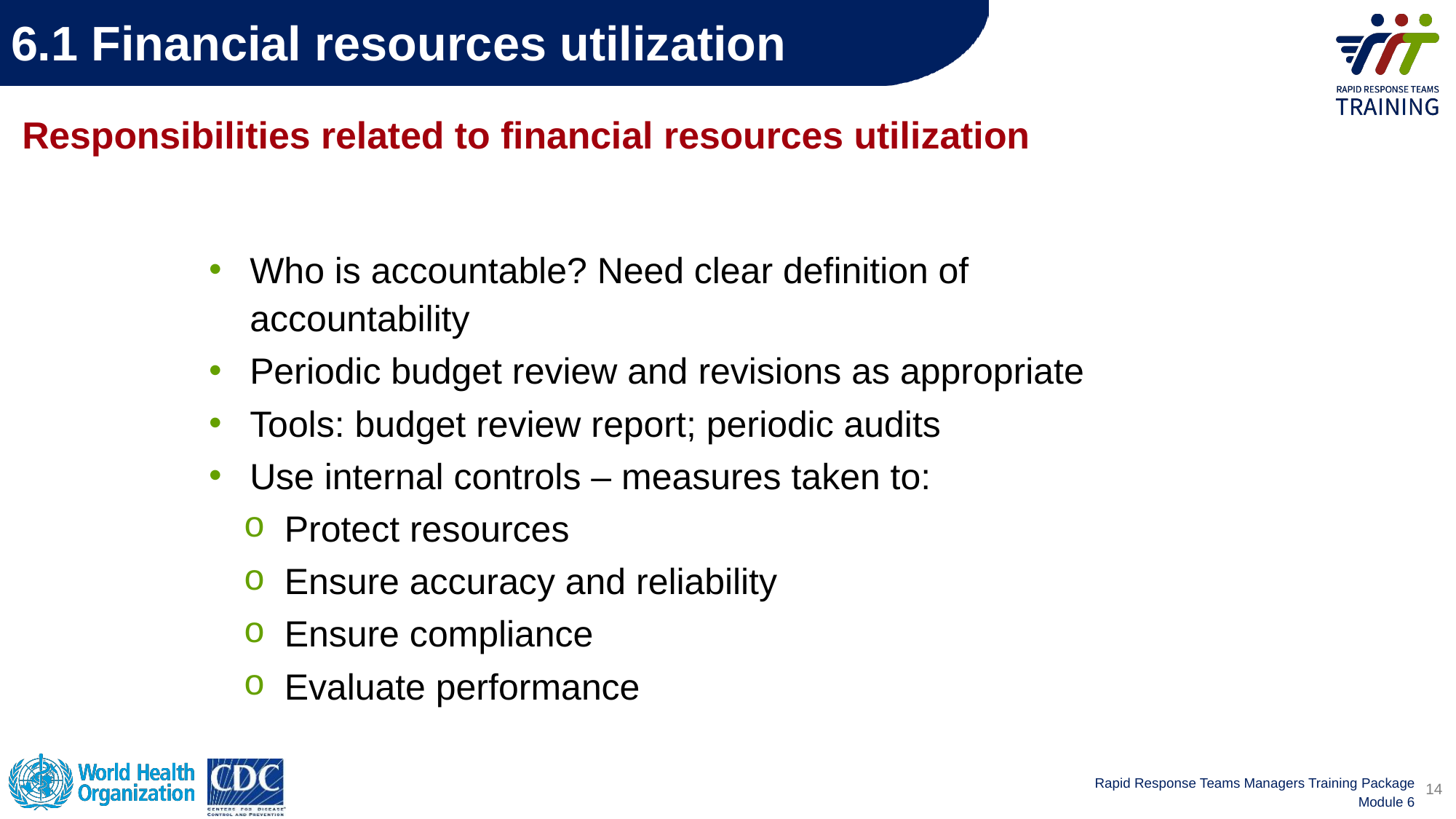

6.1 Financial resources utilization
Responsibilities related to financial resources utilization
Who is accountable? Need clear definition of accountability
Periodic budget review and revisions as appropriate
Tools: budget review report; periodic audits
Use internal controls – measures taken to:
Protect resources
Ensure accuracy and reliability
Ensure compliance
Evaluate performance

14